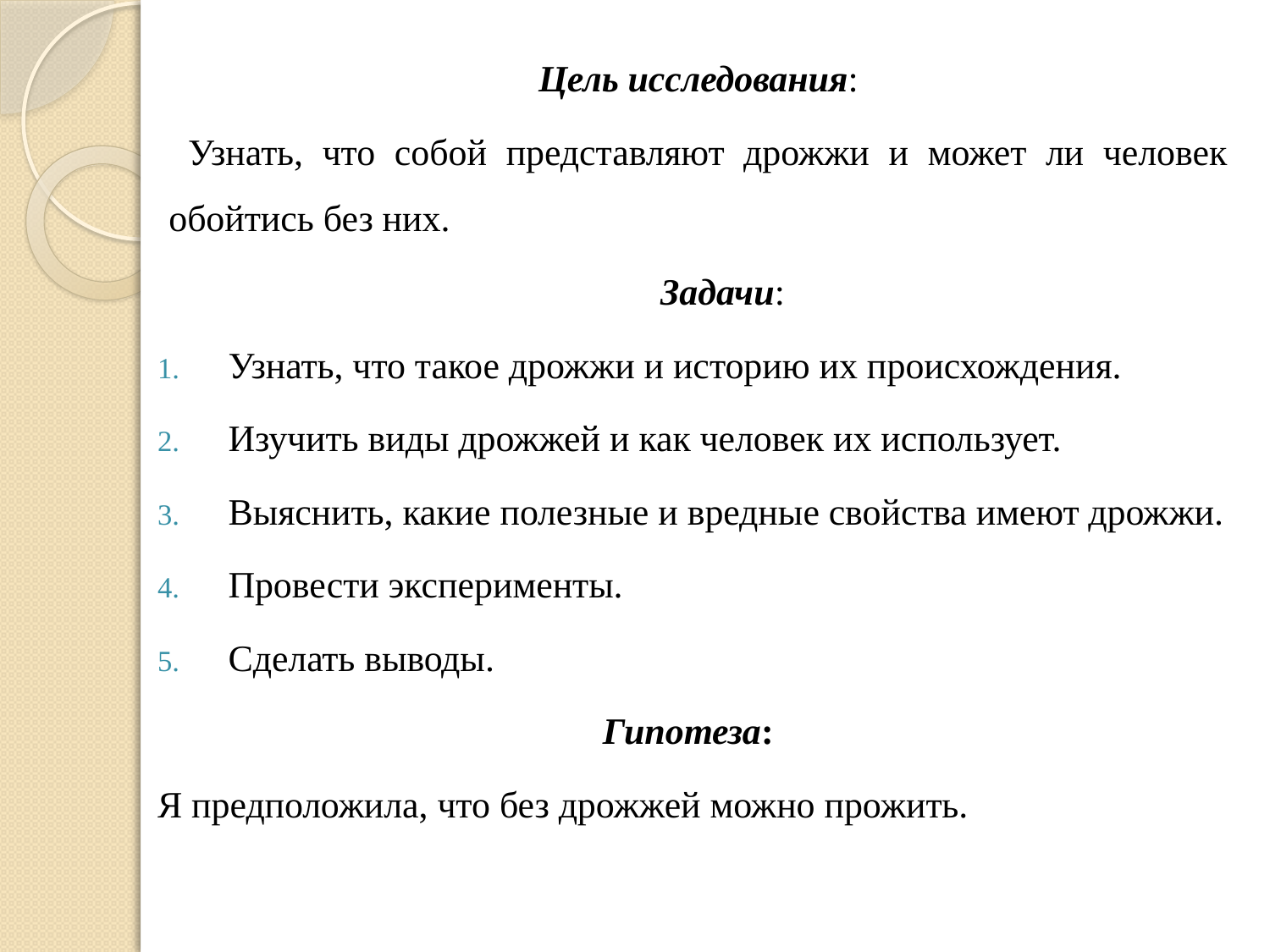

Цель исследования:
 Узнать, что собой представляют дрожжи и может ли человек обойтись без них.
 Задачи:
Узнать, что такое дрожжи и историю их происхождения.
Изучить виды дрожжей и как человек их использует.
Выяснить, какие полезные и вредные свойства имеют дрожжи.
Провести эксперименты.
Сделать выводы.
Гипотеза:
Я предположила, что без дрожжей можно прожить.